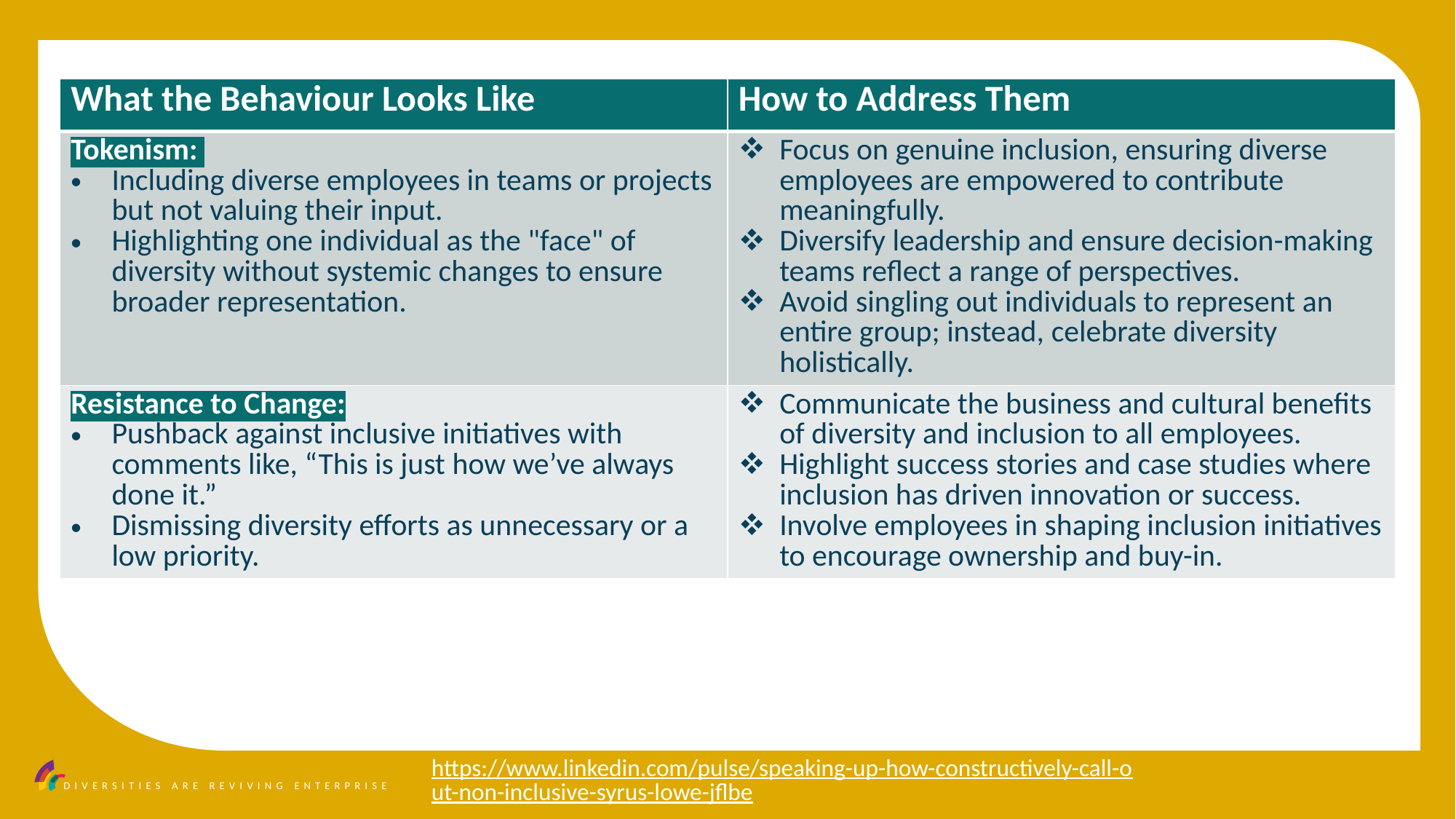

| What the Behaviour Looks Like | How to Address Them |
| --- | --- |
| Tokenism: Including diverse employees in teams or projects but not valuing their input. Highlighting one individual as the "face" of diversity without systemic changes to ensure broader representation. | Focus on genuine inclusion, ensuring diverse employees are empowered to contribute meaningfully. Diversify leadership and ensure decision-making teams reflect a range of perspectives. Avoid singling out individuals to represent an entire group; instead, celebrate diversity holistically. |
| Resistance to Change: Pushback against inclusive initiatives with comments like, “This is just how we’ve always done it.” Dismissing diversity efforts as unnecessary or a low priority. | Communicate the business and cultural benefits of diversity and inclusion to all employees. Highlight success stories and case studies where inclusion has driven innovation or success. Involve employees in shaping inclusion initiatives to encourage ownership and buy-in. |
https://www.linkedin.com/pulse/speaking-up-how-constructively-call-out-non-inclusive-syrus-lowe-jflbe